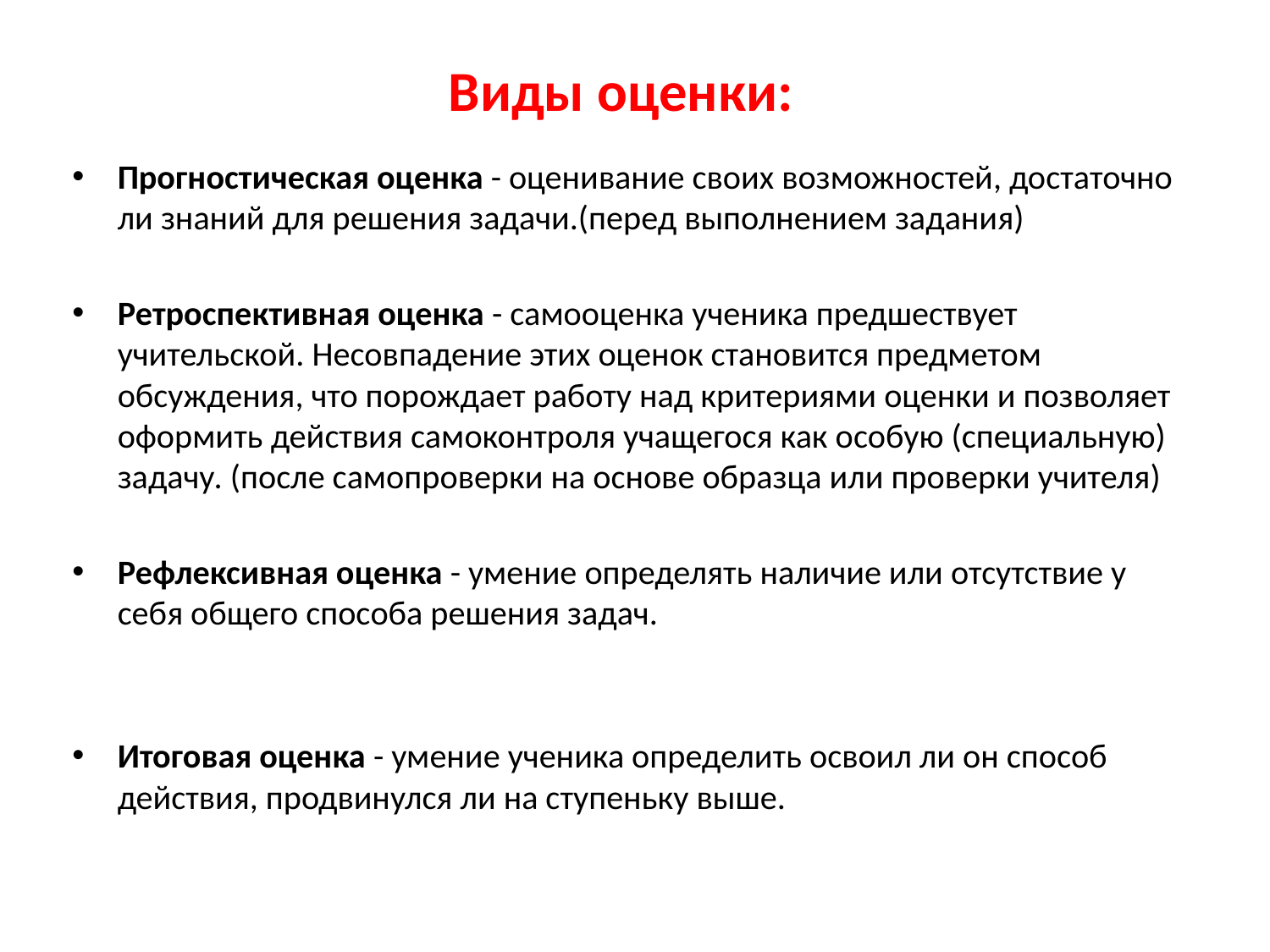

# Виды оценки:
Прогностическая оценка - оценивание своих возможностей, достаточно ли знаний для решения задачи.(перед выполнением задания)

Ретроспективная оценка - самооценка ученика предшествует учительской. Несовпадение этих оценок становится предметом обсуждения, что порождает работу над критериями оценки и позволяет оформить действия самоконтроля учащегося как особую (специальную) задачу. (после самопроверки на основе образца или проверки учителя)

Рефлексивная оценка - умение определять наличие или отсутствие у себя общего способа решения задач.

Итоговая оценка - умение ученика определить освоил ли он способ действия, продвинулся ли на ступеньку выше.